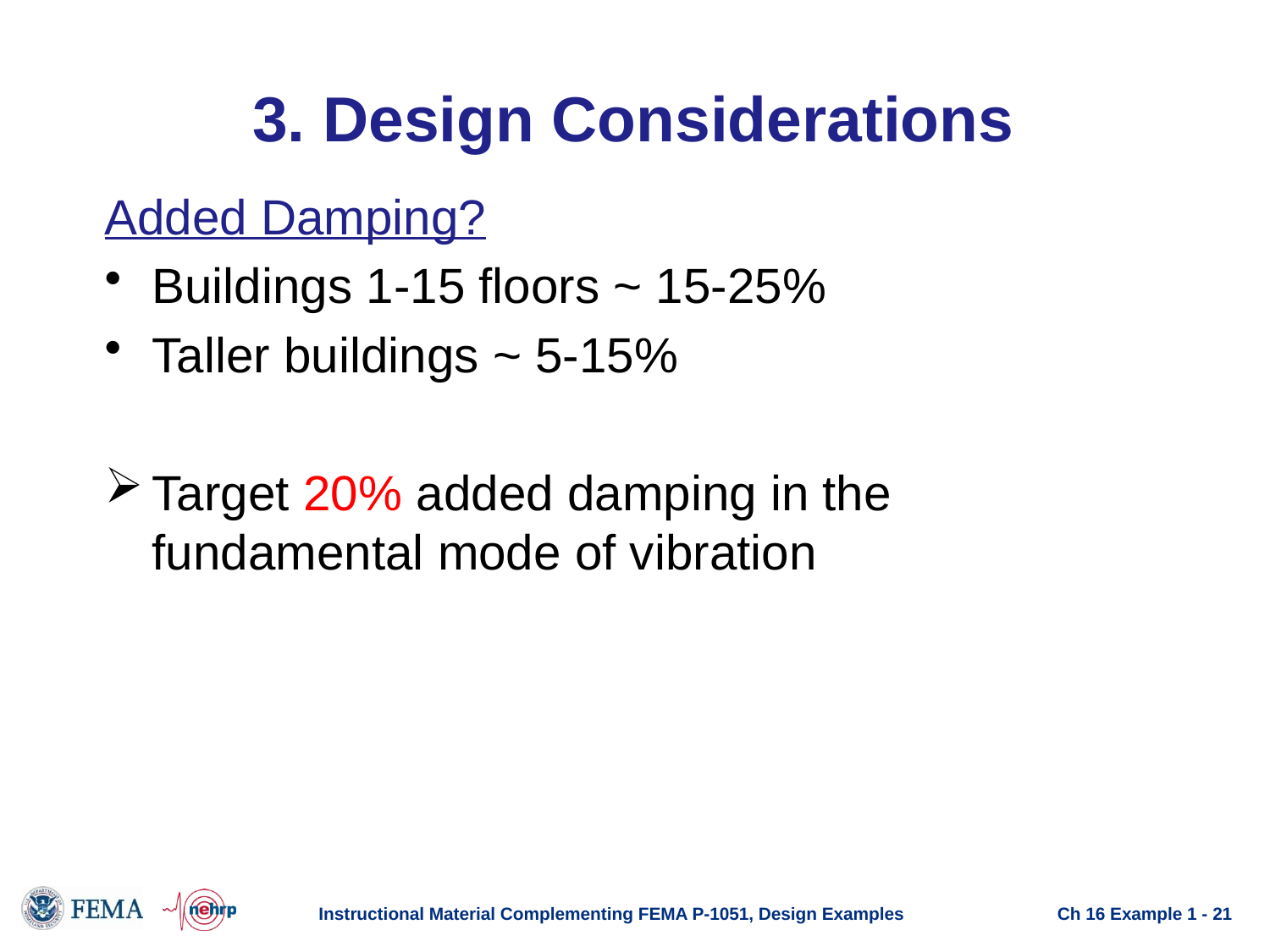

# 3. Design Considerations
Added Damping?
Buildings 1-15 floors ~ 15-25%
Taller buildings ~ 5-15%

Target 20% added damping in the fundamental mode of vibration

Instructional Material Complementing FEMA P-1051, Design Examples
Ch 16 Example 1 - 21